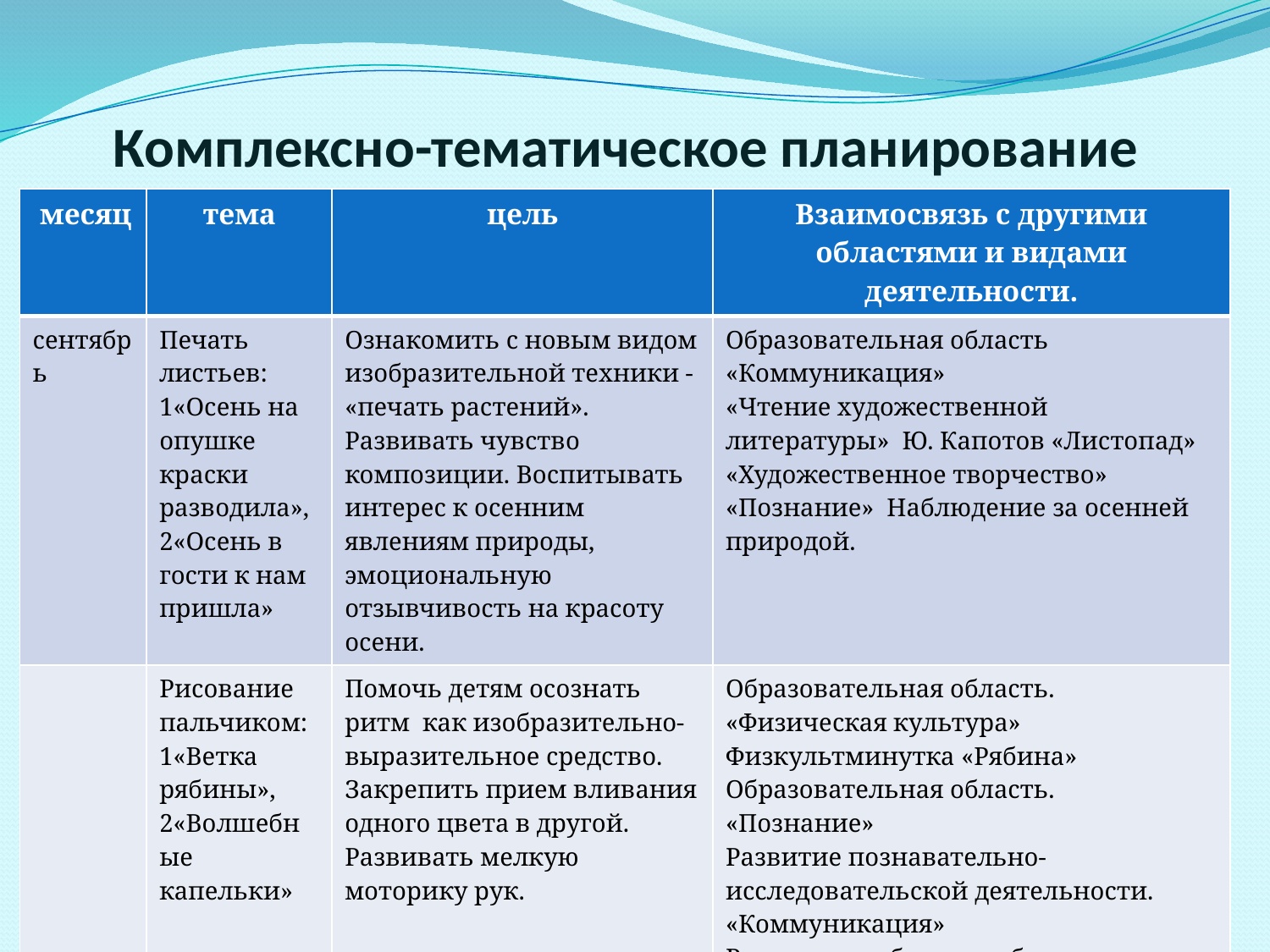

# Комплексно-тематическое планирование
| месяц | тема | цель | Взаимосвязь с другими областями и видами деятельности. |
| --- | --- | --- | --- |
| сентябрь | Печать листьев: 1«Осень на опушке краски разводила», 2«Осень в гости к нам пришла» | Ознакомить с новым видом изобразительной техники - «печать растений». Развивать чувство композиции. Воспитывать интерес к осенним явлениям природы, эмоциональную отзывчивость на красоту осени. | Образовательная область «Коммуникация» «Чтение художественной литературы» Ю. Капотов «Листопад» «Художественное творчество» «Познание» Наблюдение за осенней природой. |
|  | Рисование пальчиком: 1«Ветка рябины», 2«Волшебные капельки» | Помочь детям осознать ритм как изобразительно-выразительное средство. Закрепить прием вливания одного цвета в другой. Развивать мелкую моторику рук. | Образовательная область. «Физическая культура» Физкультминутка «Рябина» Образовательная область. «Познание» Развитие познавательно-исследовательской деятельности. «Коммуникация» Развитие свободного общения. |